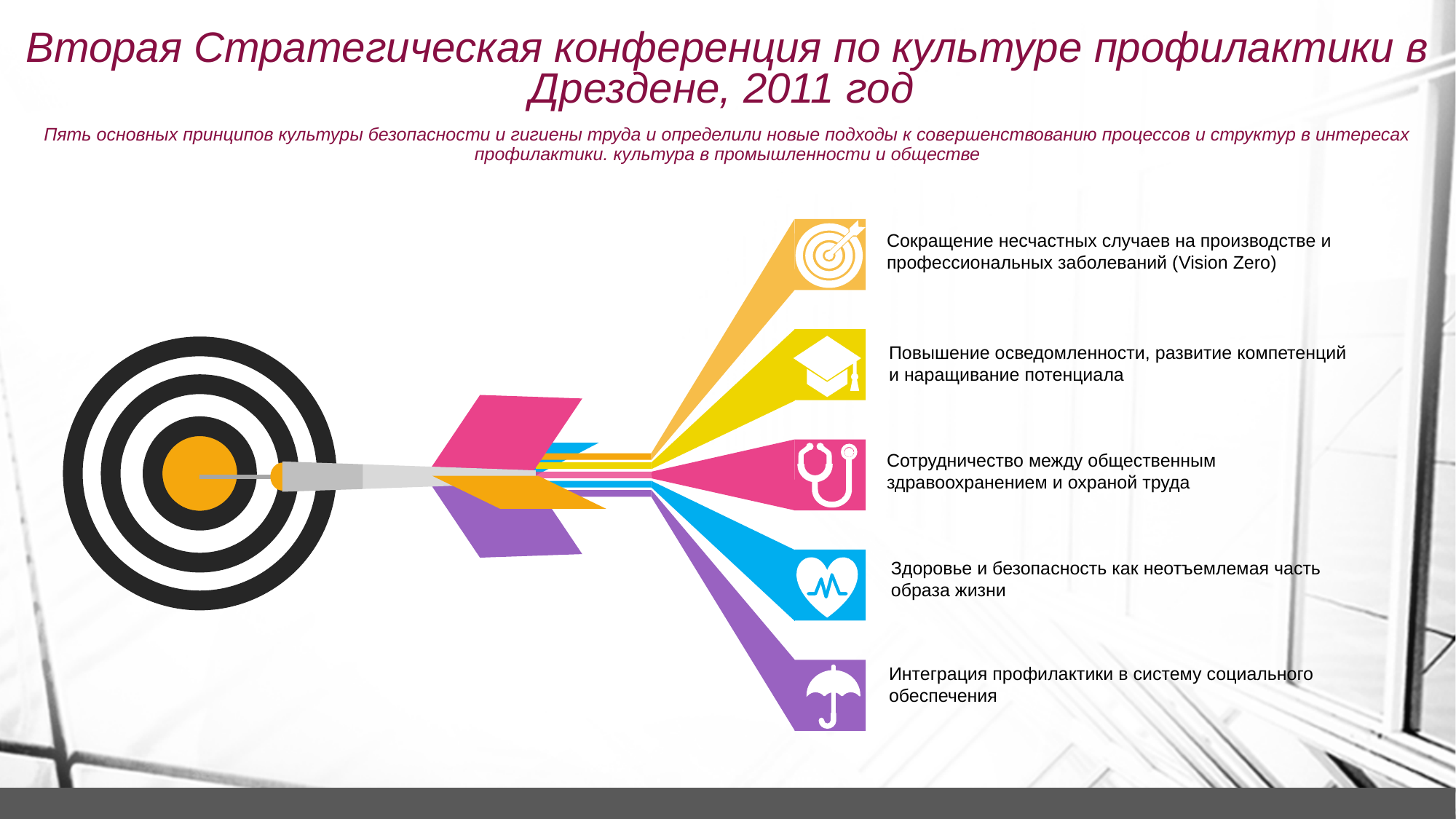

# Вторая Стратегическая конференция по культуре профилактики в Дрездене, 2011 год
Пять основных принципов культуры безопасности и гигиены труда и определили новые подходы к совершенствованию процессов и структур в интересах профилактики. культура в промышленности и обществе

Сокращение несчастных случаев на производстве и профессиональных заболеваний (Vision Zero)

Повышение осведомленности, развитие компетенций и наращивание потенциала

Сотрудничество между общественным здравоохранением и охраной труда

Здоровье и безопасность как неотъемлемая часть образа жизни

Интеграция профилактики в систему социального обеспечения